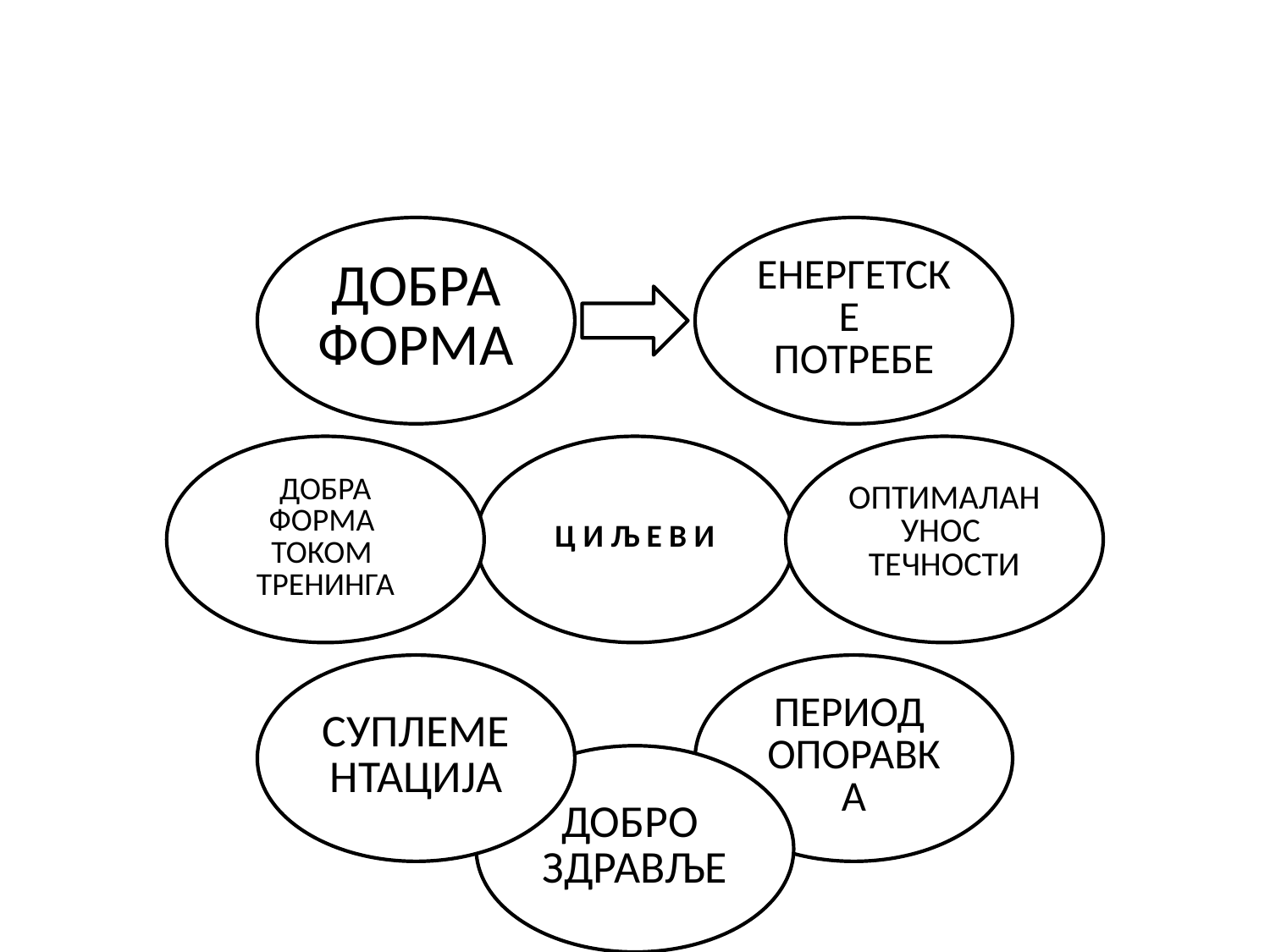

Ц И Љ Е В И
ЕНЕРГЕТСКЕ
ПОТРЕБЕ
ОПТИМАЛАН
УНОС
ТЕЧНОСТИ
ПЕРИОД
ОПОРАВКА
ДОБРО
ЗДРАВЉЕ
СУПЛЕМЕНТАЦИЈА
ДОБРА ФОРМА
ТОКОМ
ТРЕНИНГА
ДОБРА ФОРМА